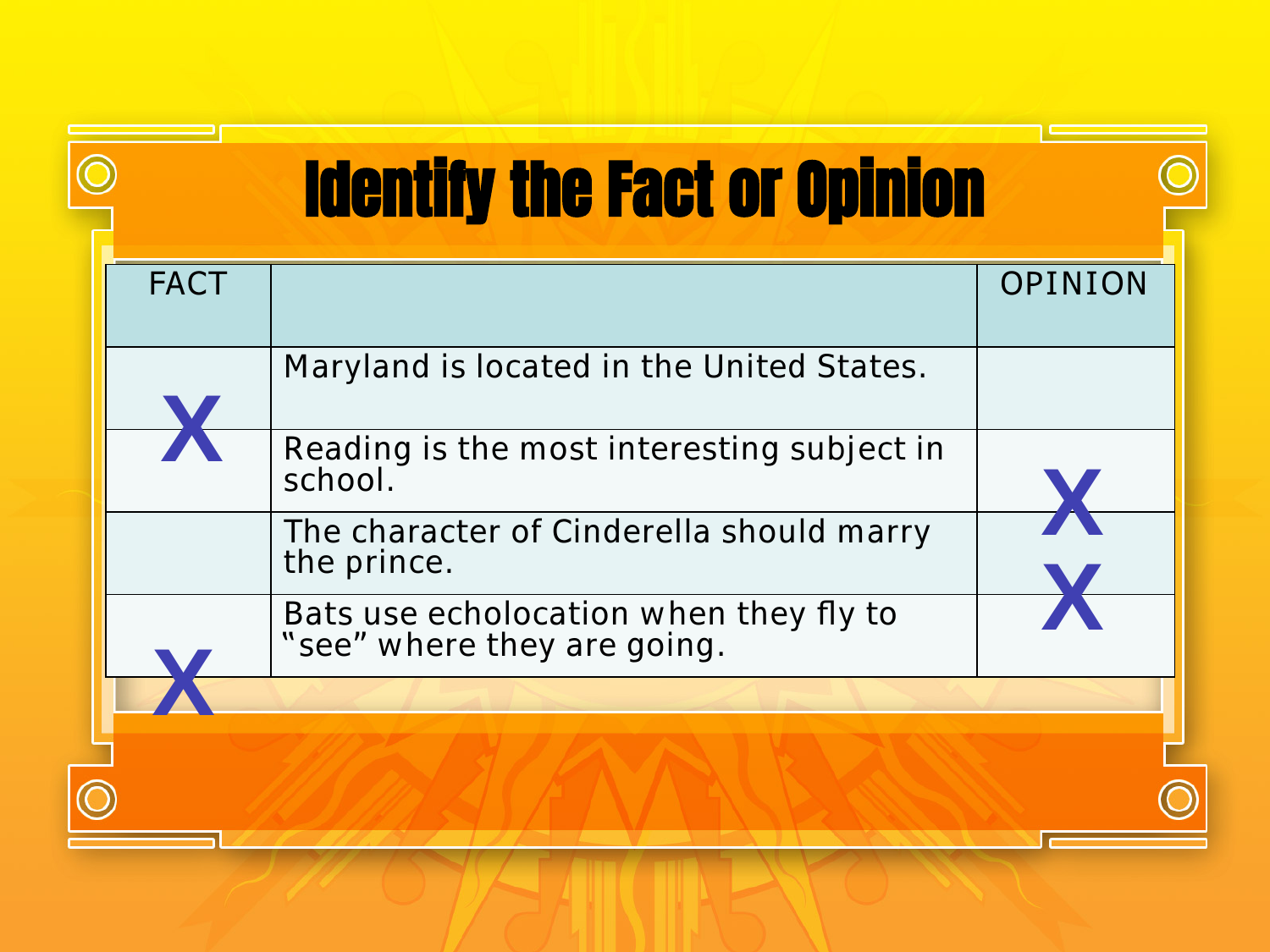

# Identify the Fact or Opinion
| FACT |  | OPINION |
| --- | --- | --- |
|  | Maryland is located in the United States. |  |
|  | Reading is the most interesting subject in school. |  |
|  | The character of Cinderella should marry the prince. |  |
|  | Bats use echolocation when they fly to “see” where they are going. |  |
X
X
X
X